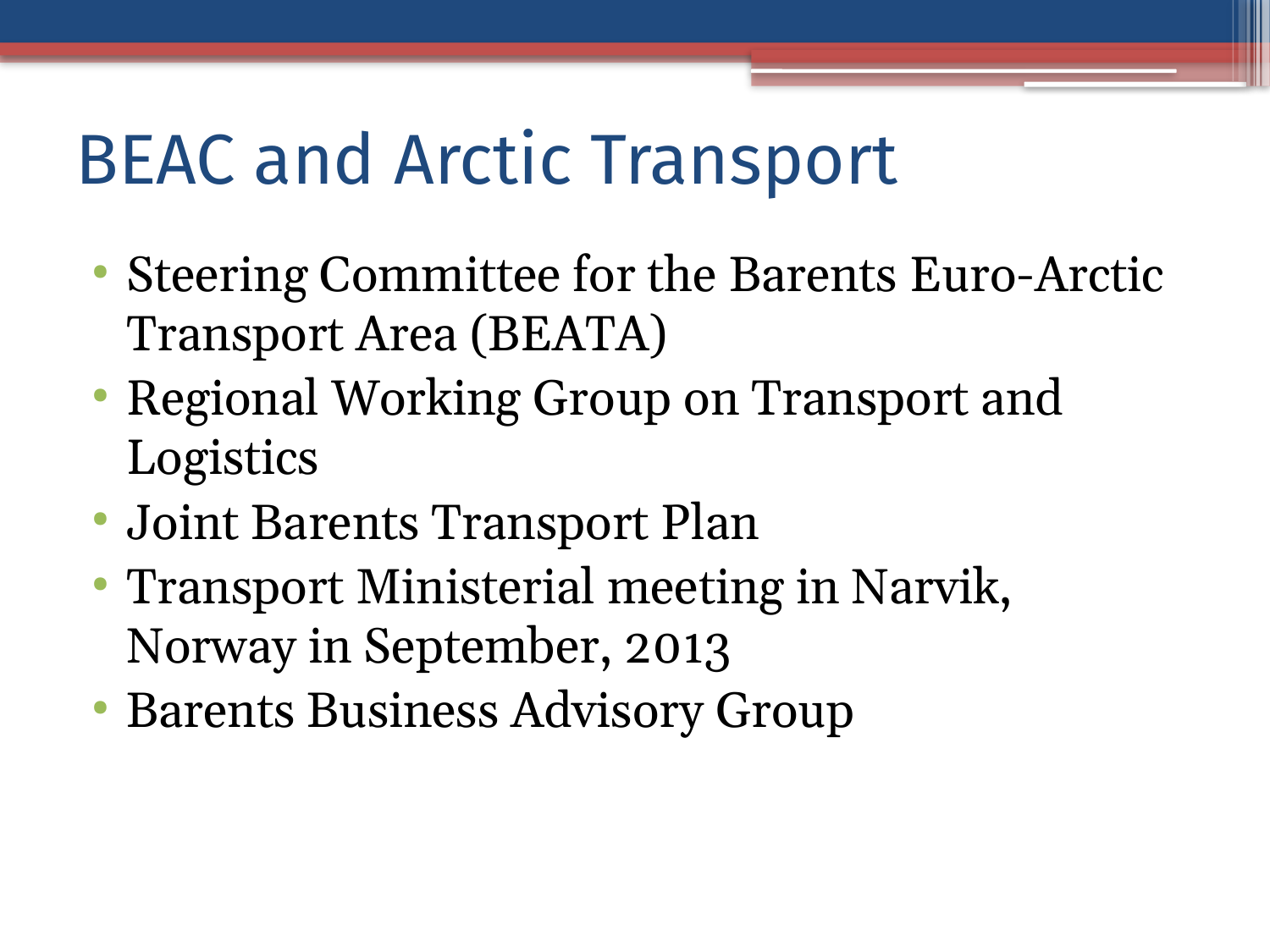

# BEAC and Arctic Transport
Steering Committee for the Barents Euro-Arctic Transport Area (BEATA)
Regional Working Group on Transport and Logistics
Joint Barents Transport Plan
Transport Ministerial meeting in Narvik, Norway in September, 2013
Barents Business Advisory Group